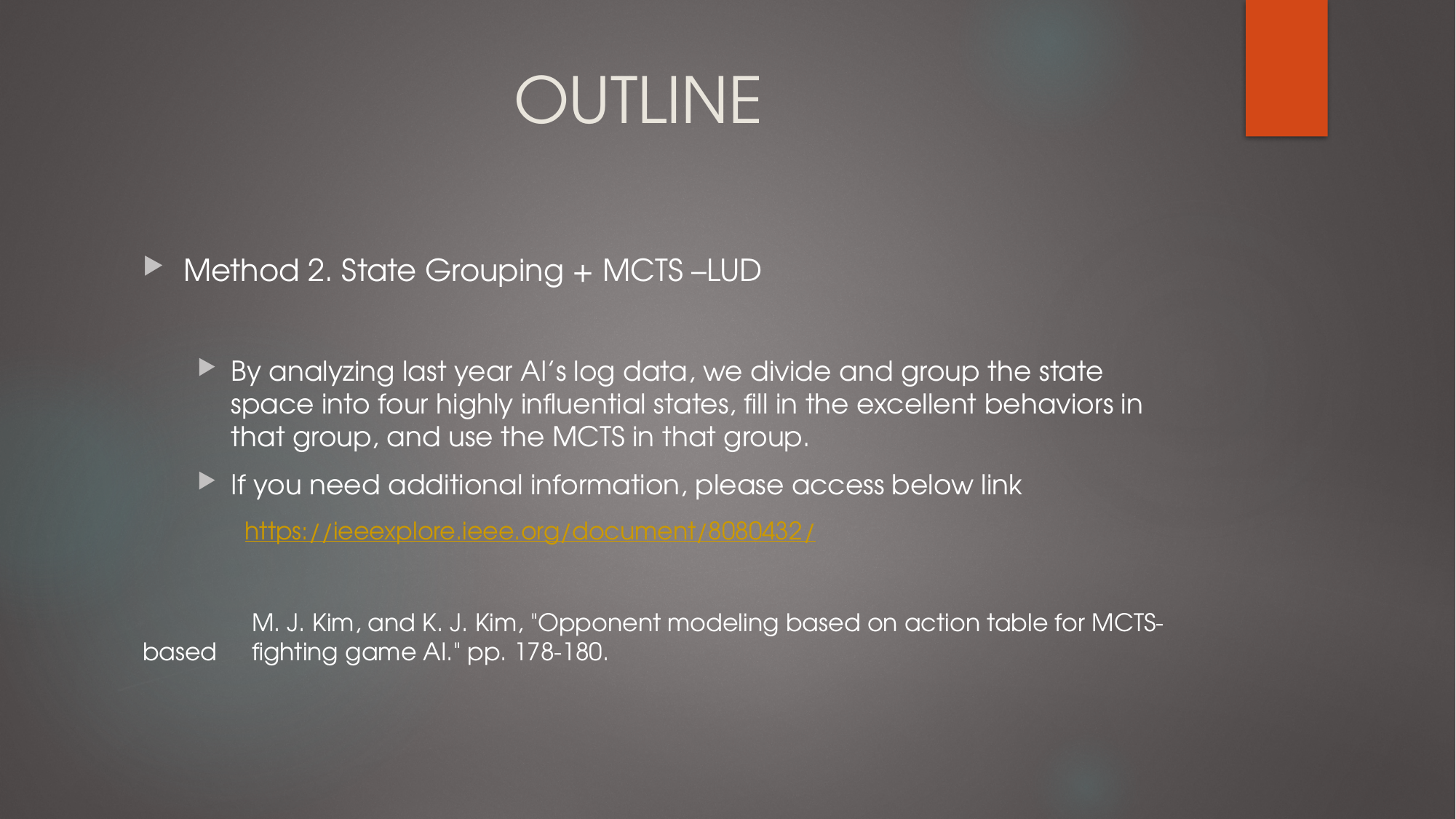

# OUTLINE
Method 2. State Grouping + MCTS –LUD

By analyzing last year AI’s log data, we divide and group the state space into four highly influential states, fill in the excellent behaviors in that group, and use the MCTS in that group.
If you need additional information, please access below link
https://ieeexplore.ieee.org/document/8080432/

	M. J. Kim, and K. J. Kim, "Opponent modeling based on action table for MCTS-based 	fighting game AI." pp. 178-180.